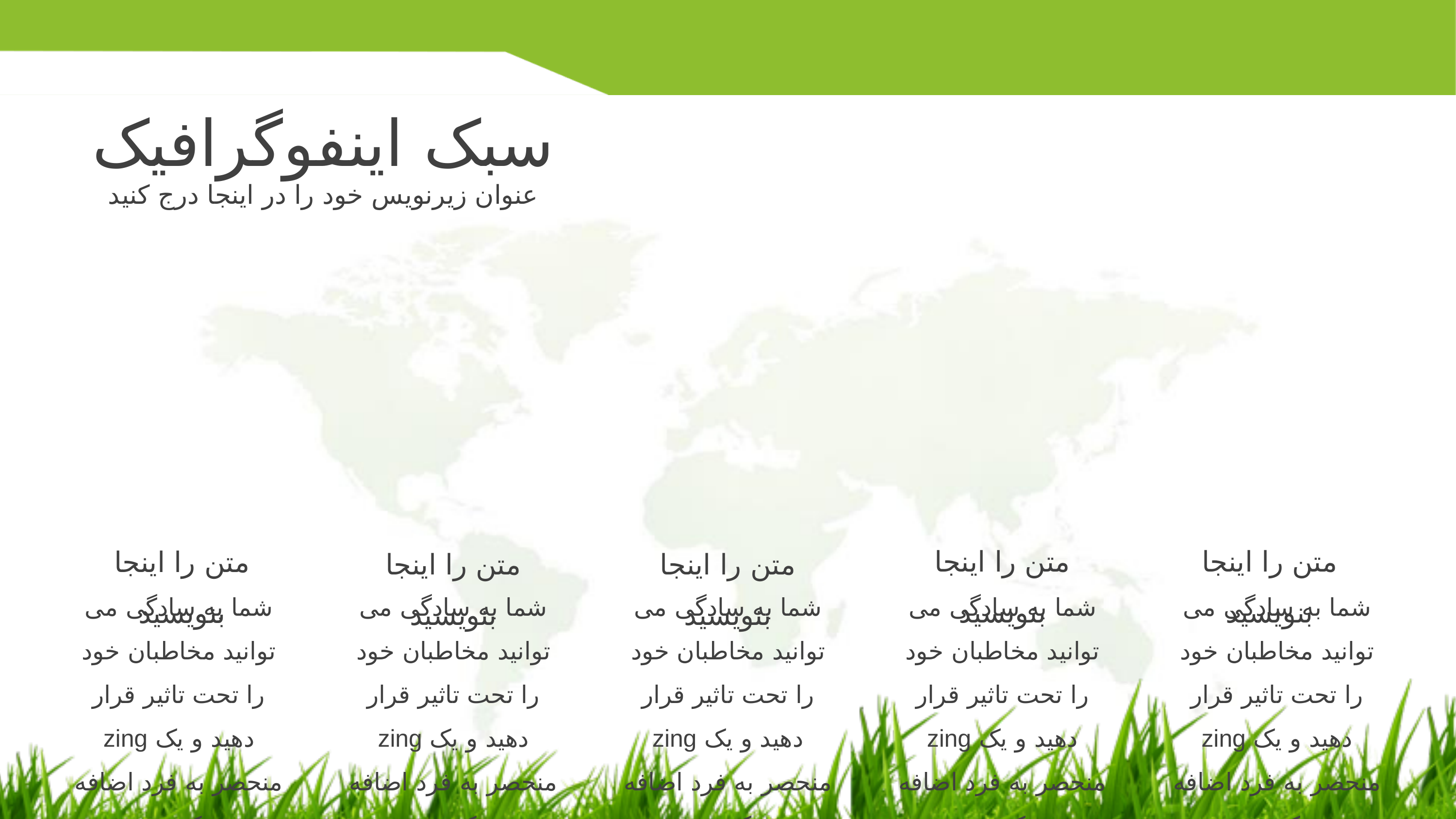

سبک اینفوگرافیک
عنوان زیرنویس خود را در اینجا درج کنید

متن را اینجا بنویسید
متن را اینجا بنویسید
متن را اینجا بنویسید
متن را اینجا بنویسید
متن را اینجا بنویسید
شما به سادگی می توانید مخاطبان خود را تحت تاثیر قرار دهید و یک zing منحصر به فرد اضافه کنید.
شما به سادگی می توانید مخاطبان خود را تحت تاثیر قرار دهید و یک zing منحصر به فرد اضافه کنید.
شما به سادگی می توانید مخاطبان خود را تحت تاثیر قرار دهید و یک zing منحصر به فرد اضافه کنید.
شما به سادگی می توانید مخاطبان خود را تحت تاثیر قرار دهید و یک zing منحصر به فرد اضافه کنید.
شما به سادگی می توانید مخاطبان خود را تحت تاثیر قرار دهید و یک zing منحصر به فرد اضافه کنید.